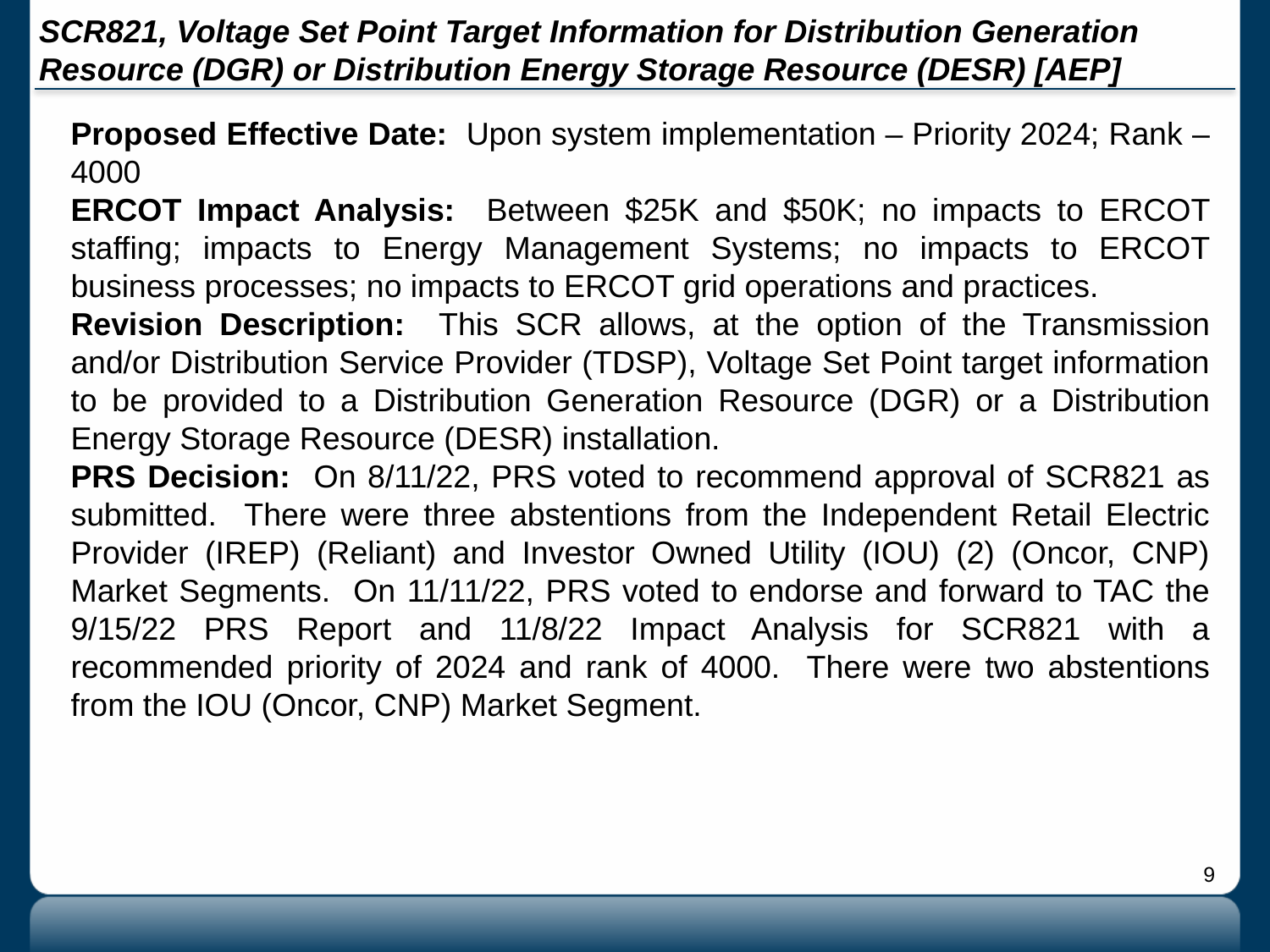

# SCR821, Voltage Set Point Target Information for Distribution Generation Resource (DGR) or Distribution Energy Storage Resource (DESR) [AEP]
Proposed Effective Date:  Upon system implementation – Priority 2024; Rank – 4000
ERCOT Impact Analysis:  Between $25K and $50K; no impacts to ERCOT staffing; impacts to Energy Management Systems; no impacts to ERCOT business processes; no impacts to ERCOT grid operations and practices.
Revision Description:  This SCR allows, at the option of the Transmission and/or Distribution Service Provider (TDSP), Voltage Set Point target information to be provided to a Distribution Generation Resource (DGR) or a Distribution Energy Storage Resource (DESR) installation.
PRS Decision:  On 8/11/22, PRS voted to recommend approval of SCR821 as submitted.  There were three abstentions from the Independent Retail Electric Provider (IREP) (Reliant) and Investor Owned Utility (IOU) (2) (Oncor, CNP) Market Segments.  On 11/11/22, PRS voted to endorse and forward to TAC the 9/15/22 PRS Report and 11/8/22 Impact Analysis for SCR821 with a recommended priority of 2024 and rank of 4000.  There were two abstentions from the IOU (Oncor, CNP) Market Segment.